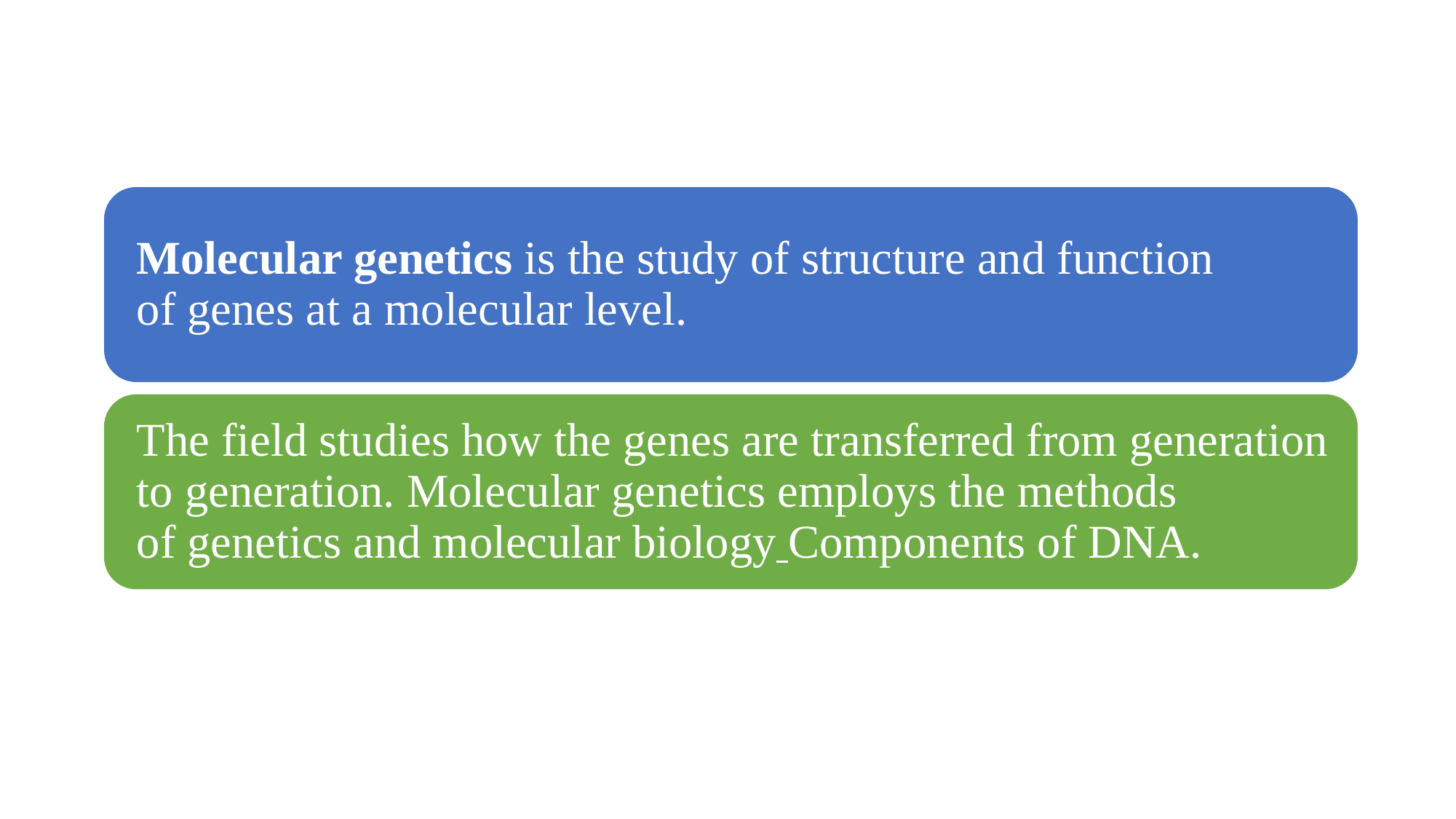

Molecular genetics is the study of structure and function of genes at a molecular level.
The field studies how the genes are transferred from generation to generation. Molecular genetics employs the methods of genetics and molecular biology Components of DNA.